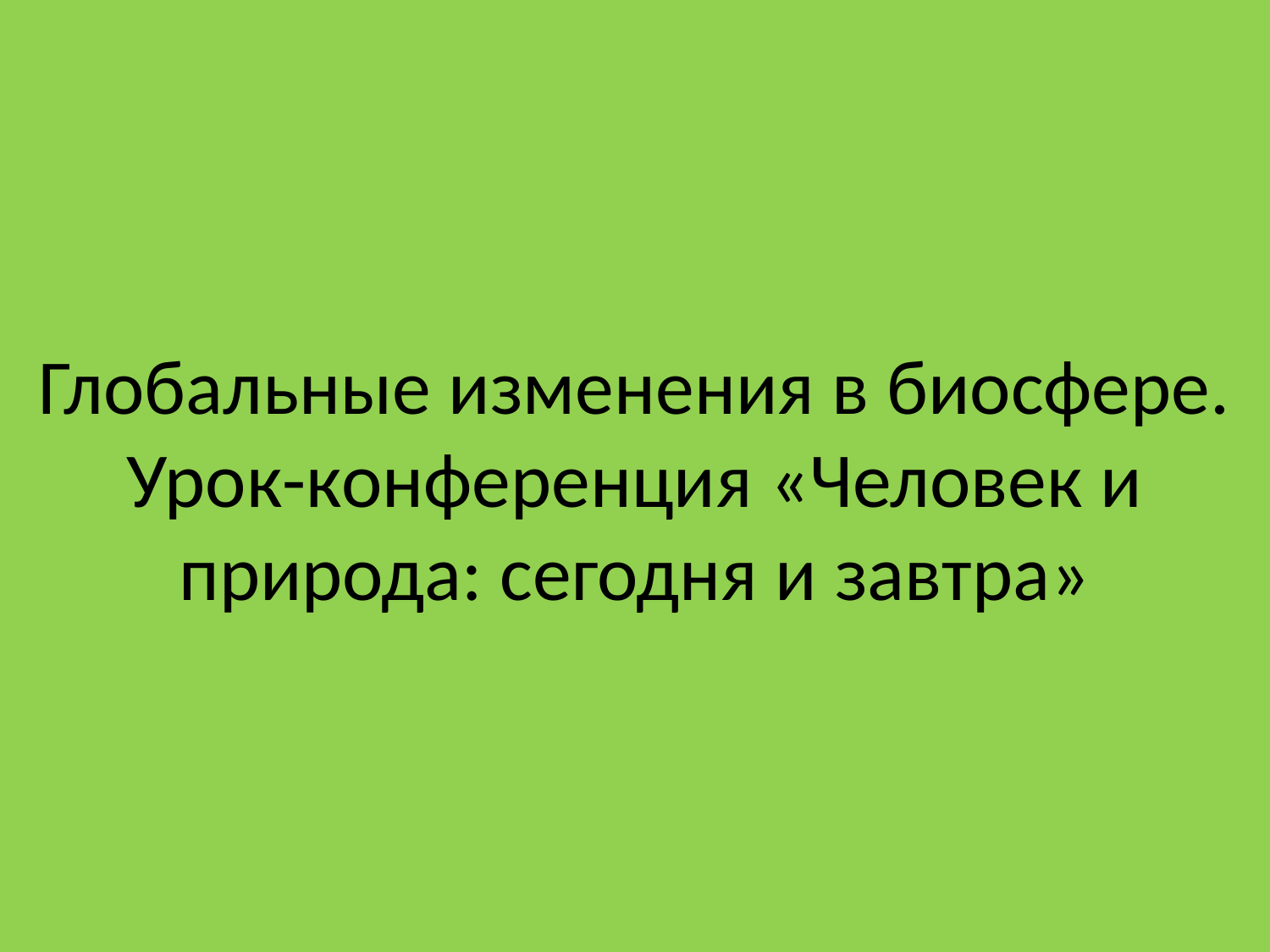

# Глобальные изменения в биосфере. Урок-конференция «Человек и природа: сегодня и завтра»